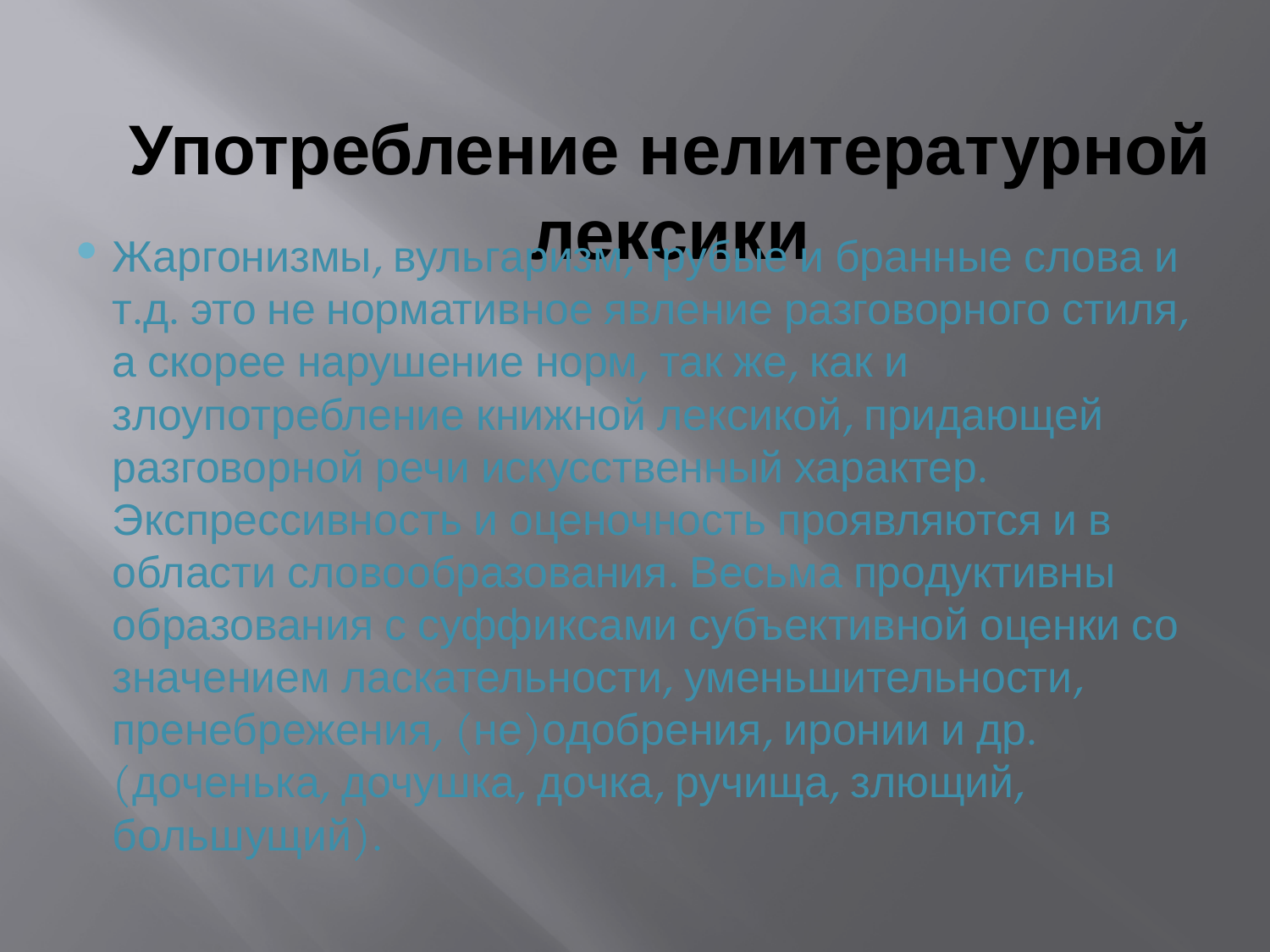

# Употребление нелитературной лексики
Жаргонизмы, вульгаризм, грубые и бранные слова и т.д. это не нормативное явление разговорного стиля, а скорее нарушение норм, так же, как и злоупотребление книжной лексикой, придающей разговорной речи искусственный характер.
Экспрессивность и оценочность проявляются и в области словообразования. Весьма продуктивны образования с суффиксами субъективной оценки со значением ласкательности, уменьшительности, пренебрежения, (не)одобрения, иронии и др. (доченька, дочушка, дочка, ручища, злющий, большущий).